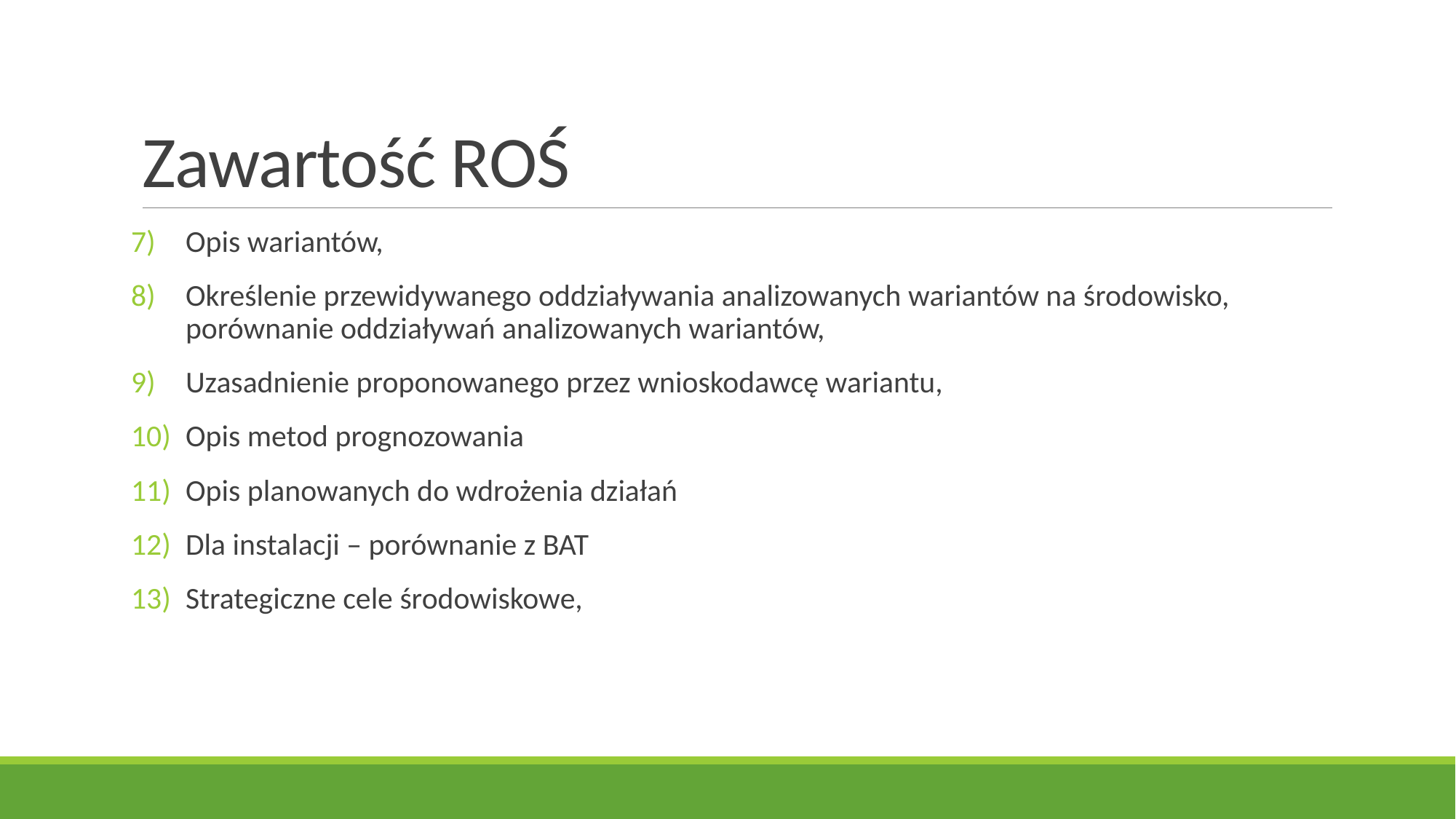

# Zawartość ROŚ
Opis wariantów,
Określenie przewidywanego oddziaływania analizowanych wariantów na środowisko, porównanie oddziaływań analizowanych wariantów,
Uzasadnienie proponowanego przez wnioskodawcę wariantu,
Opis metod prognozowania
Opis planowanych do wdrożenia działań
Dla instalacji – porównanie z BAT
Strategiczne cele środowiskowe,